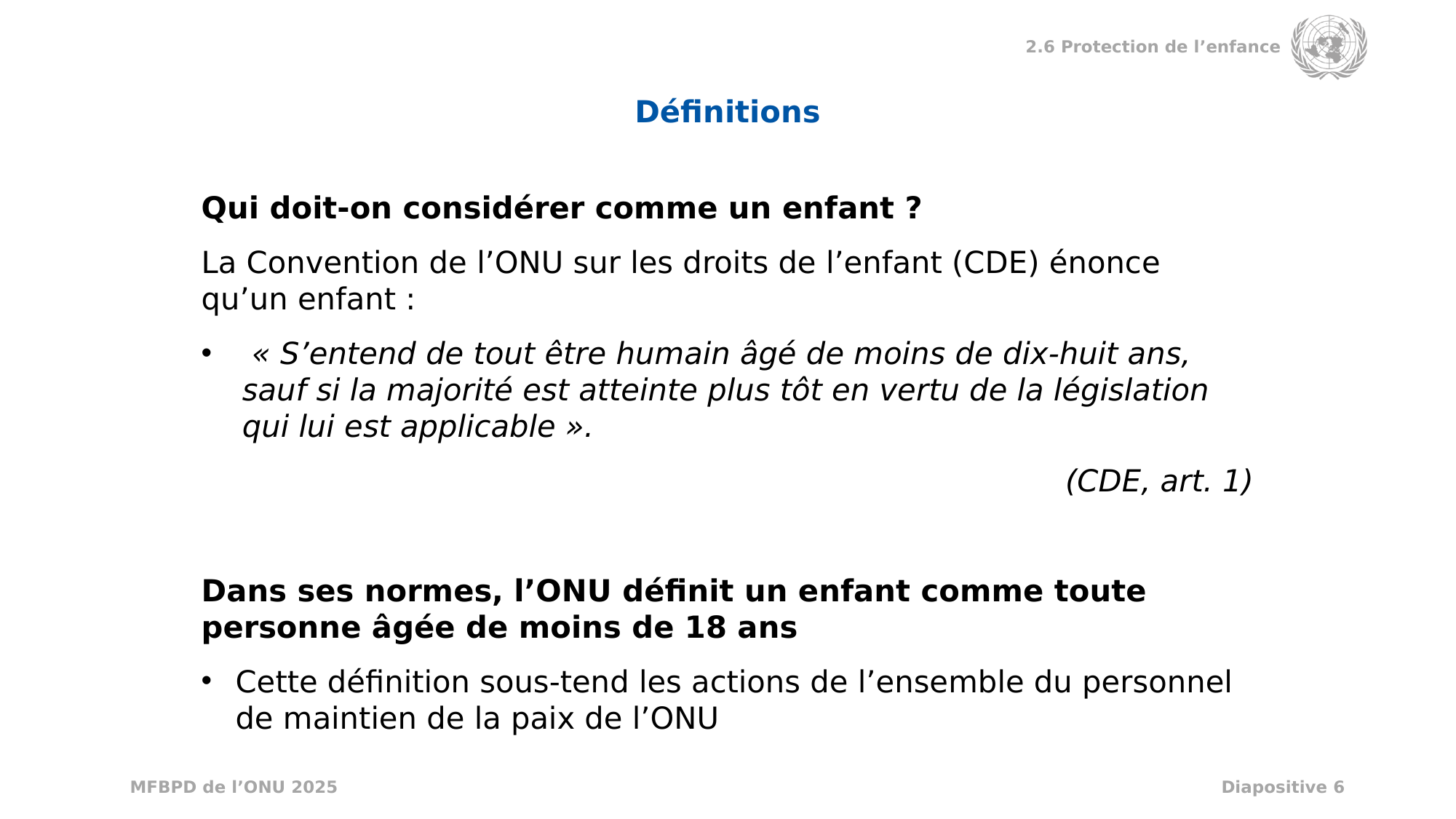

Définitions
Qui doit-on considérer comme un enfant ?
La Convention de l’ONU sur les droits de l’enfant (CDE) énonce qu’un enfant :
 « S’entend de tout être humain âgé de moins de dix-huit ans, sauf si la majorité est atteinte plus tôt en vertu de la législation qui lui est applicable ».
(CDE, art. 1)

Dans ses normes, l’ONU définit un enfant comme toute personne âgée de moins de 18 ans
Cette définition sous-tend les actions de l’ensemble du personnel de maintien de la paix de l’ONU